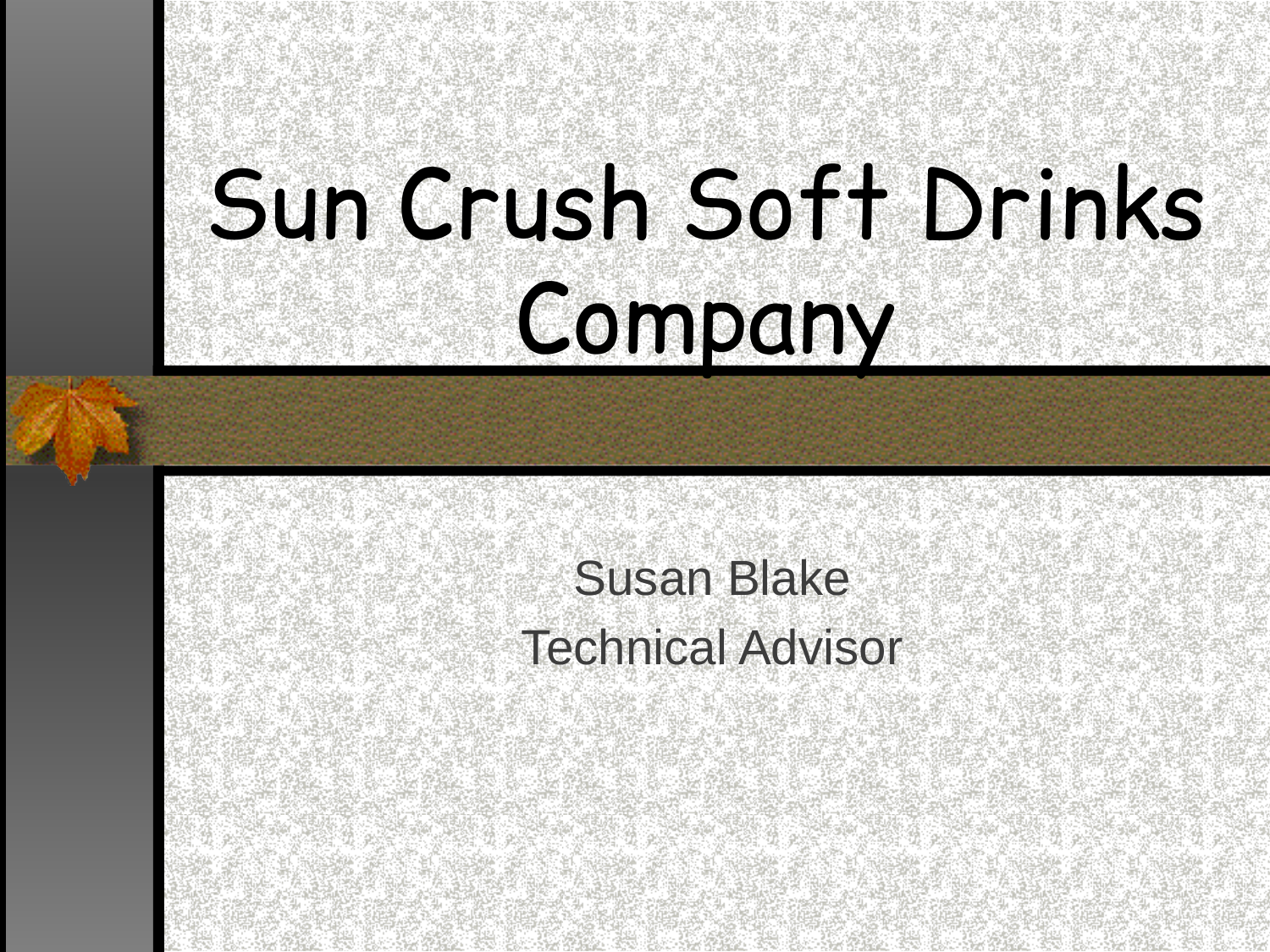

# Sun Crush Soft Drinks Company
Susan Blake
Technical Advisor